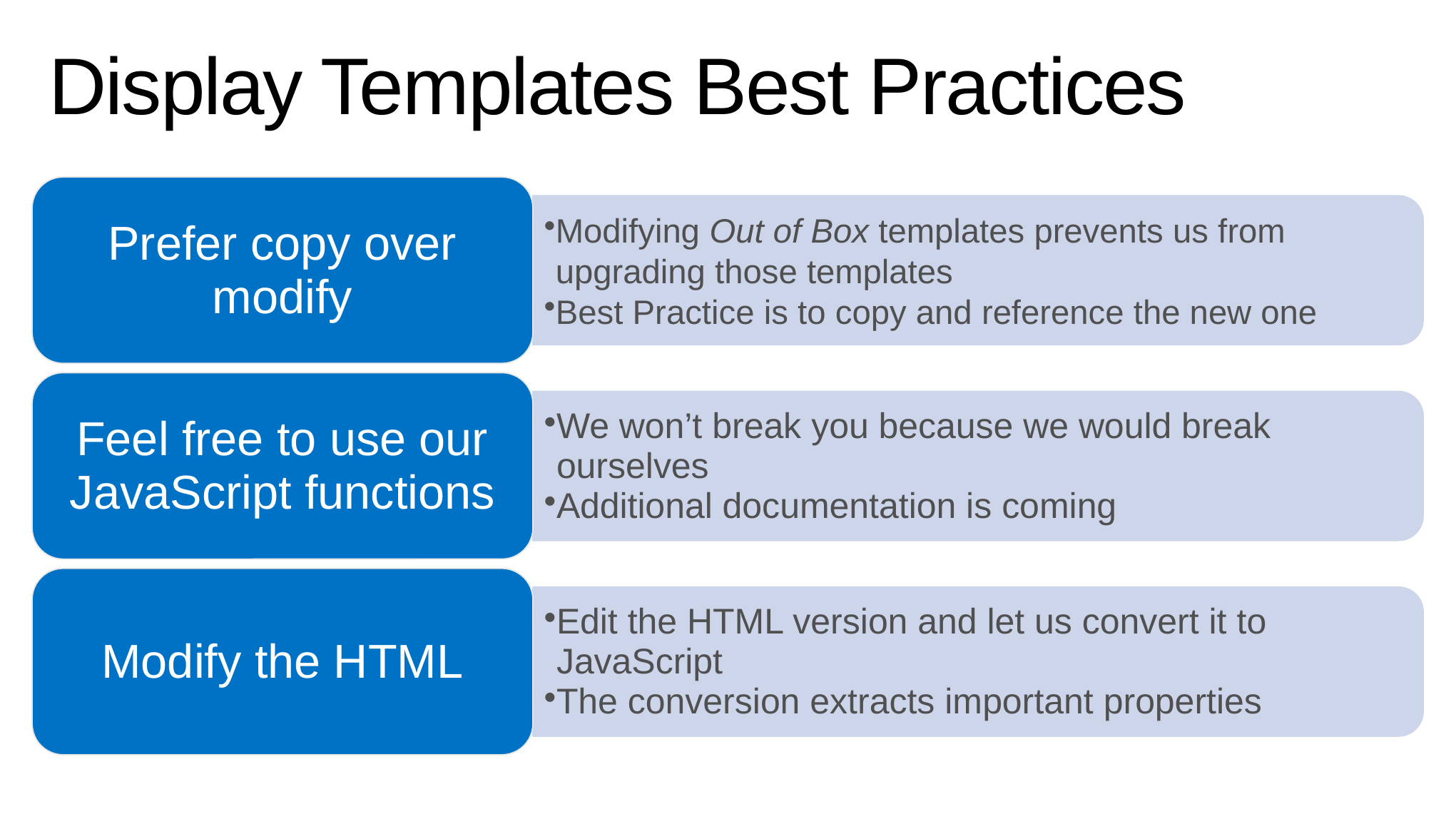

# Display Templates Best Practices
Prefer copy over modify
Modifying Out of Box templates prevents us from upgrading those templates
Best Practice is to copy and reference the new one
Feel free to use our JavaScript functions
We won’t break you because we would break ourselves
Additional documentation is coming
Modify the HTML
Edit the HTML version and let us convert it to JavaScript
The conversion extracts important properties